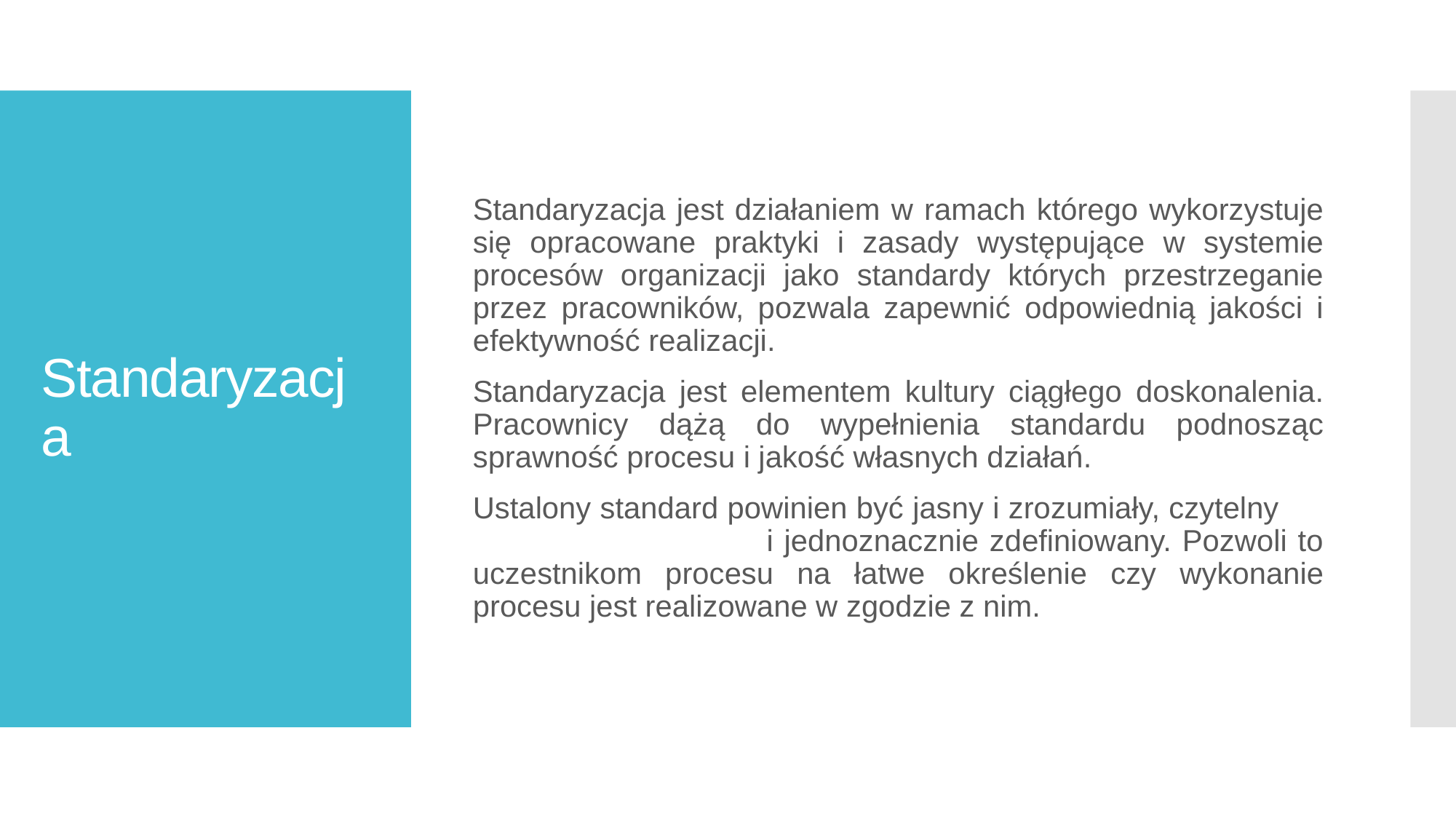

Standaryzacja jest działaniem w ramach którego wykorzystuje się opracowane praktyki i zasady występujące w systemie procesów organizacji jako standardy których przestrzeganie przez pracowników, pozwala zapewnić odpowiednią jakości i efektywność realizacji.
Standaryzacja jest elementem kultury ciągłego doskonalenia. Pracownicy dążą do wypełnienia standardu podnosząc sprawność procesu i jakość własnych działań.
Ustalony standard powinien być jasny i zrozumiały, czytelny                                 i jednoznacznie zdefiniowany. Pozwoli to uczestnikom procesu na łatwe określenie czy wykonanie procesu jest realizowane w zgodzie z nim.
# Standaryzacja